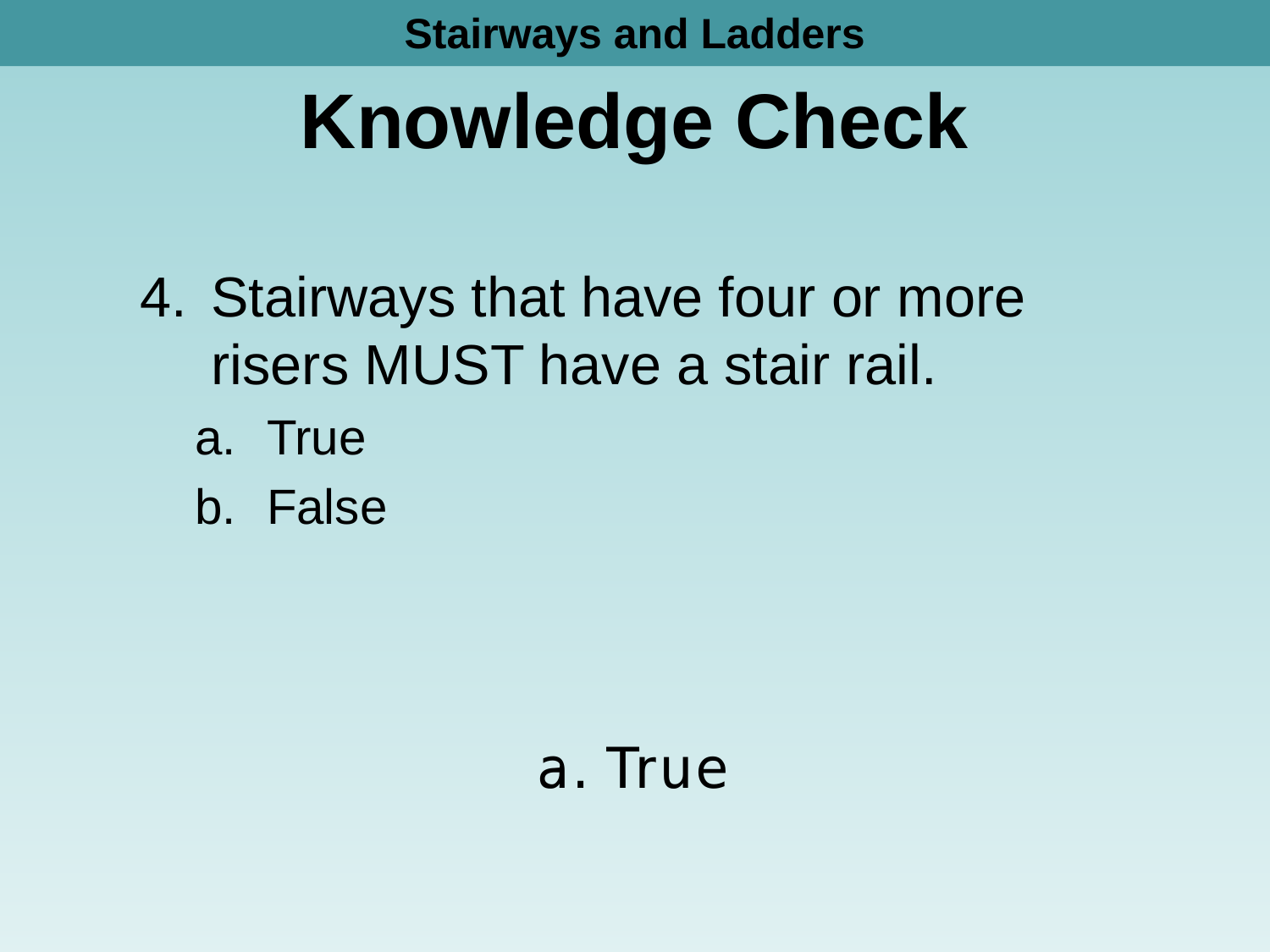

Stairways and Ladders
# Knowledge Check
Stairways that have four or more risers MUST have a stair rail.
True
False
a. True